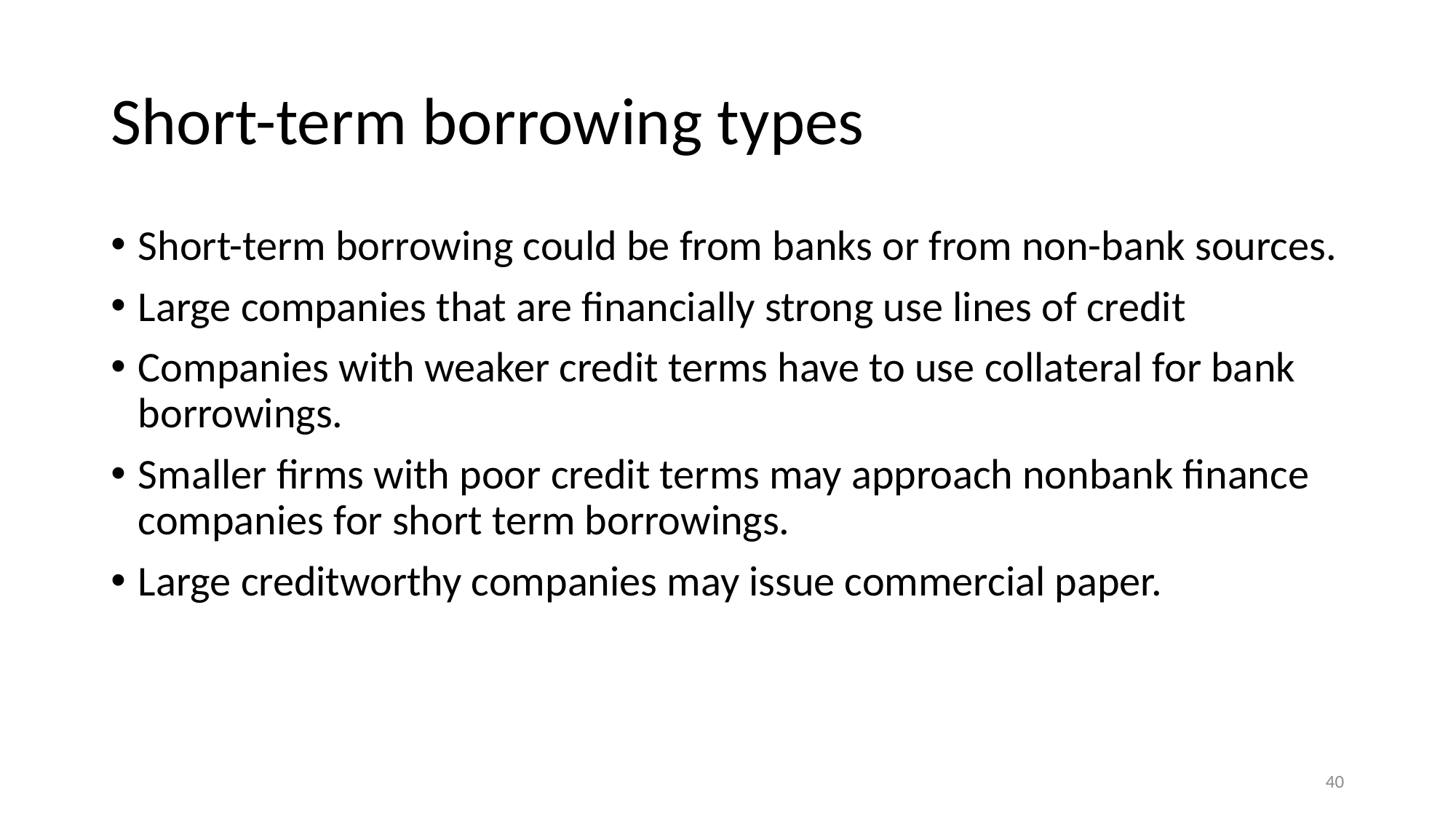

# Short-term borrowing types
Short-term borrowing could be from banks or from non-bank sources.
Large companies that are financially strong use lines of credit
Companies with weaker credit terms have to use collateral for bank borrowings.
Smaller firms with poor credit terms may approach nonbank finance companies for short term borrowings.
Large creditworthy companies may issue commercial paper.
40